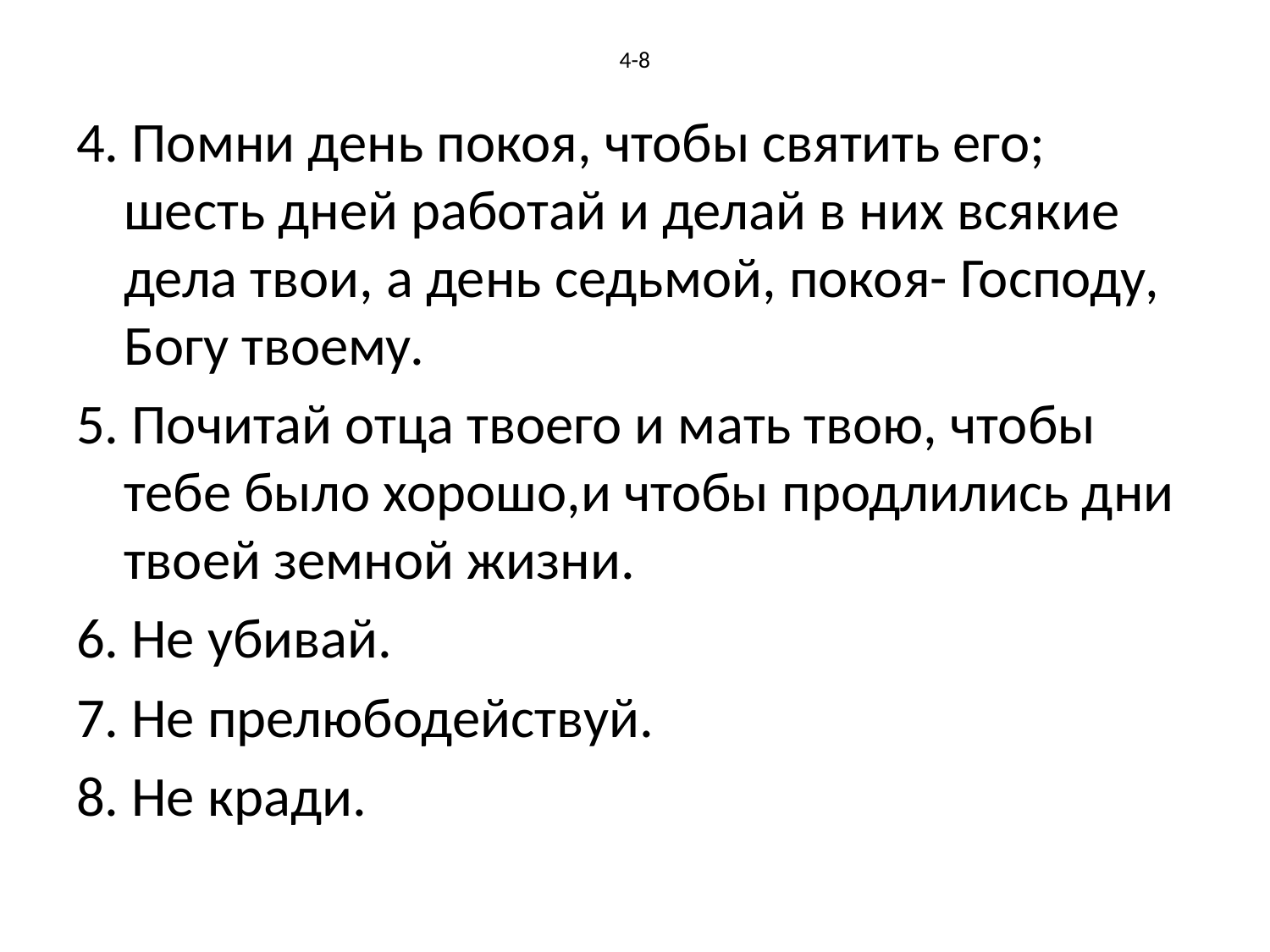

# 4-8
4. Помни день покоя, чтобы святить его; шесть дней работай и делай в них всякие дела твои, а день седьмой, покоя- Господу, Богу твоему.
5. Почитай отца твоего и мать твою, чтобы тебе было хорошо,и чтобы продлились дни твоей земной жизни.
6. Не убивай.
7. Не прелюбодействуй.
8. Не кради.